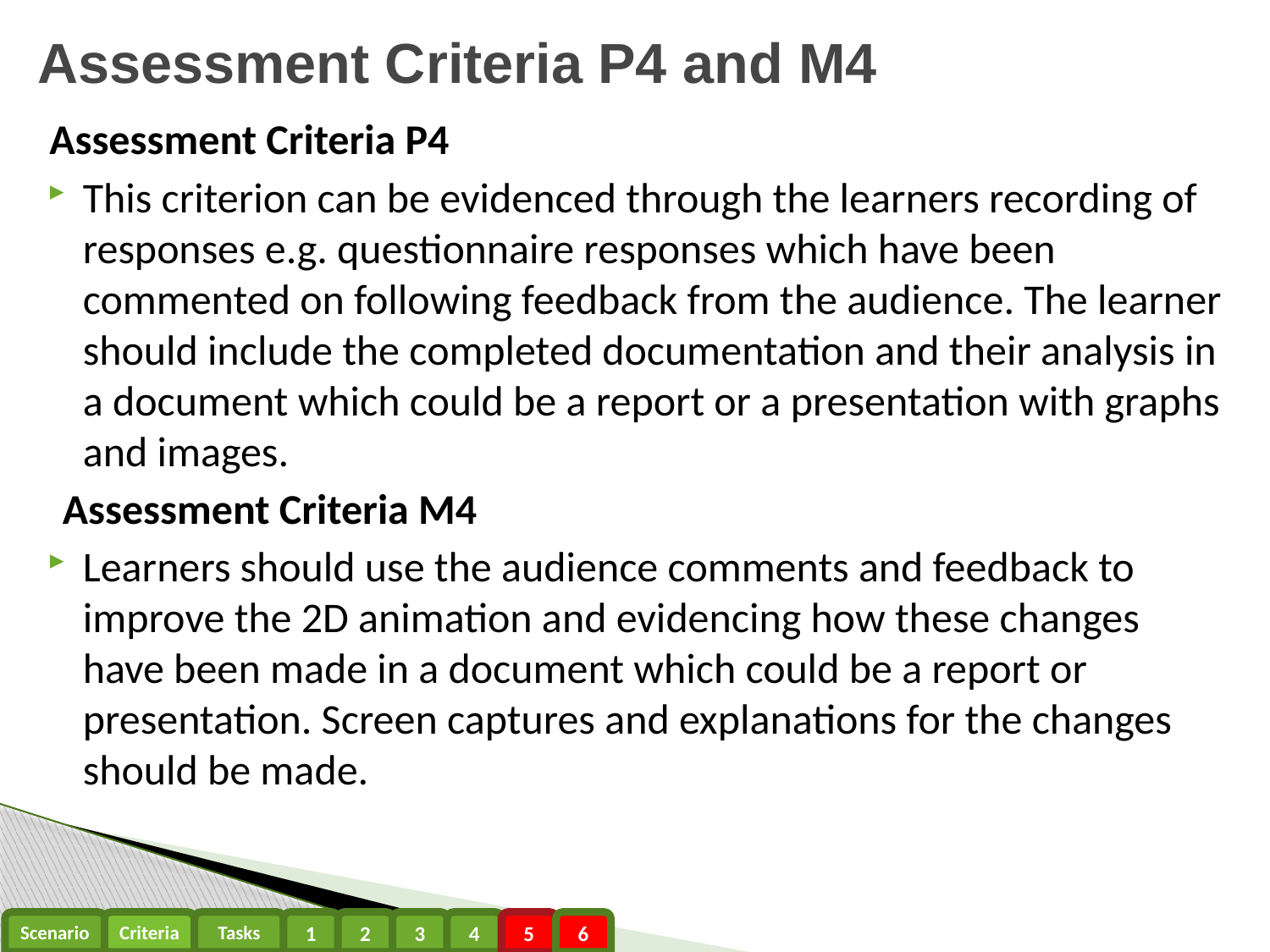

# Assessment Criteria P4 and M4
Assessment Criteria P4
This criterion can be evidenced through the learners recording of responses e.g. questionnaire responses which have been commented on following feedback from the audience. The learner should include the completed documentation and their analysis in a document which could be a report or a presentation with graphs and images.
Assessment Criteria M4
Learners should use the audience comments and feedback to improve the 2D animation and evidencing how these changes have been made in a document which could be a report or presentation. Screen captures and explanations for the changes should be made.